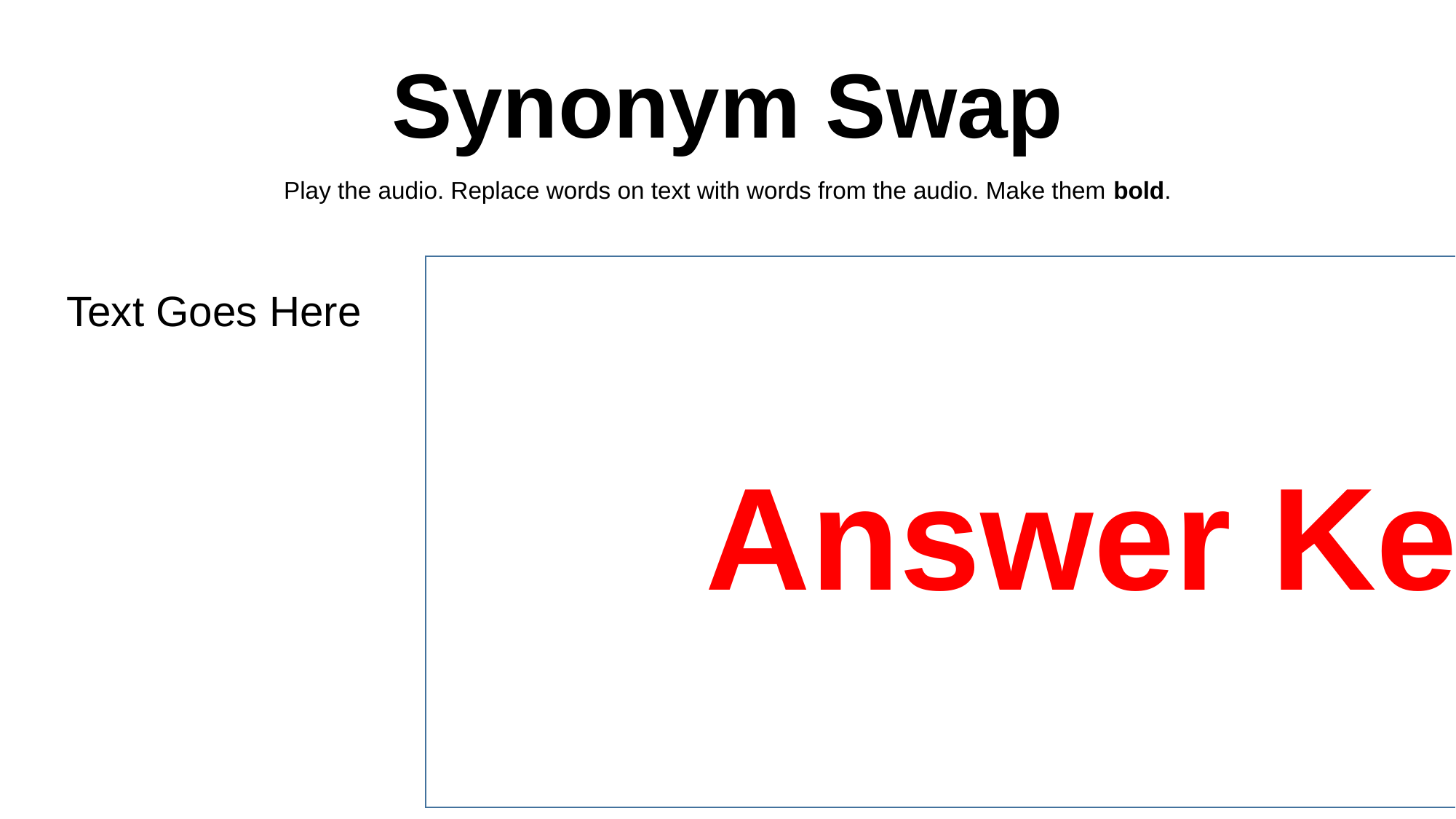

Synonym Swap
Play the audio. Replace words on text with words from the audio. Make them bold.
Answer Key
Text Goes Here